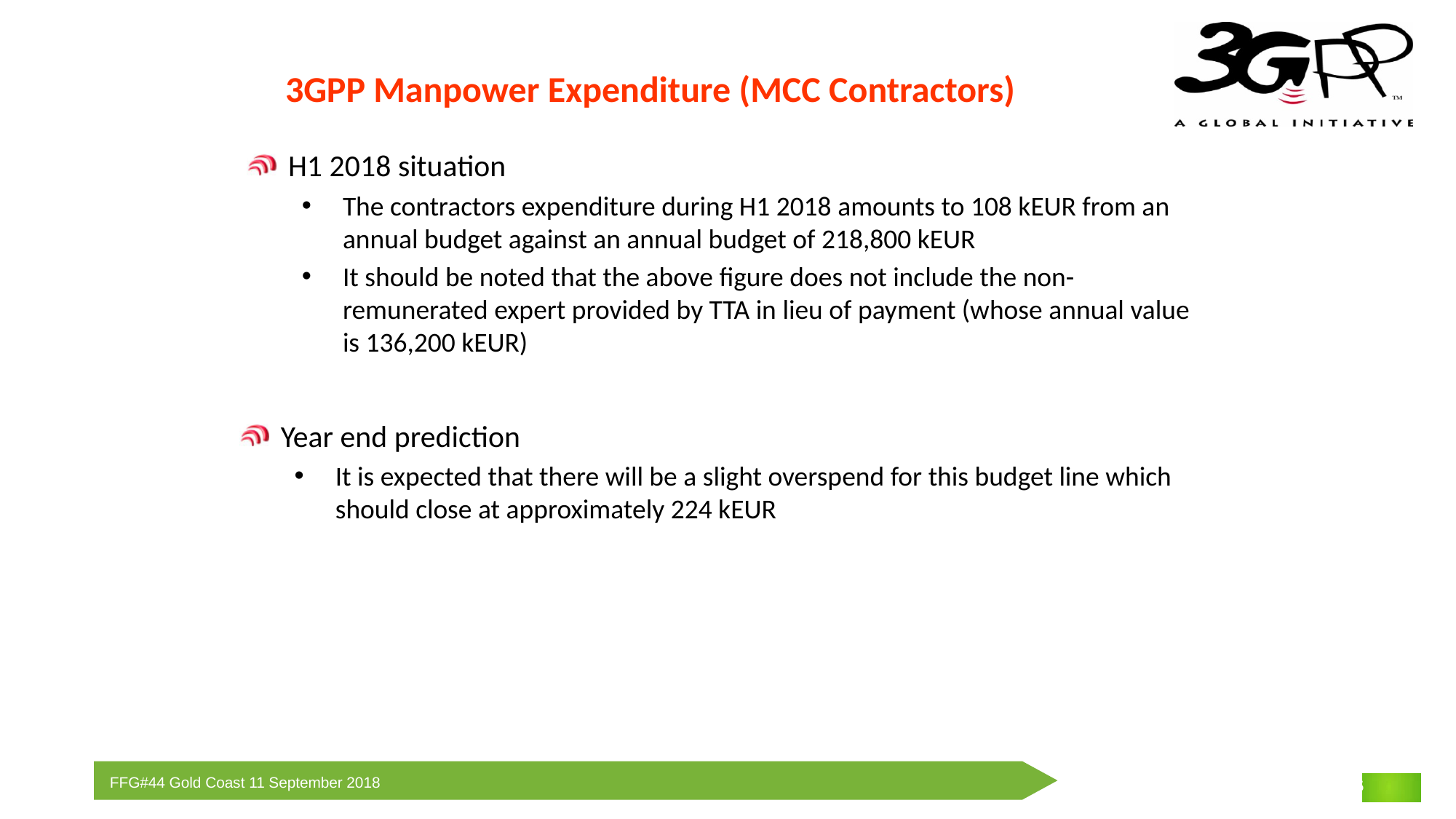

3GPP Manpower Expenditure (MCC Contractors)

H1 2018 situation
The contractors expenditure during H1 2018 amounts to 108 kEUR from an annual budget against an annual budget of 218,800 kEUR
It should be noted that the above figure does not include the non-remunerated expert provided by TTA in lieu of payment (whose annual value is 136,200 kEUR)

Year end prediction
It is expected that there will be a slight overspend for this budget line which should close at approximately 224 kEUR